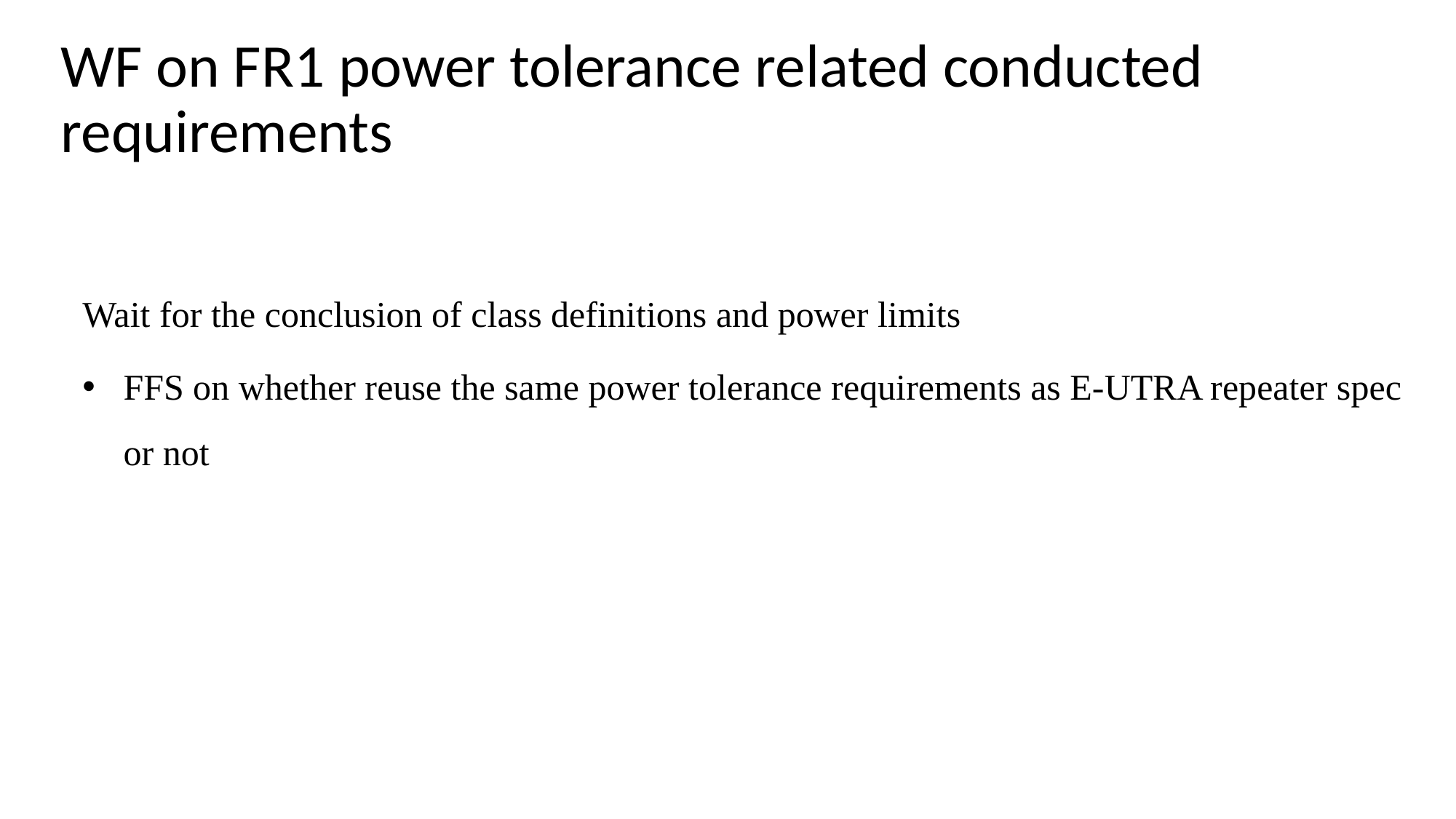

# WF on FR1 power tolerance related conducted requirements
Wait for the conclusion of class definitions and power limits
FFS on whether reuse the same power tolerance requirements as E-UTRA repeater spec or not